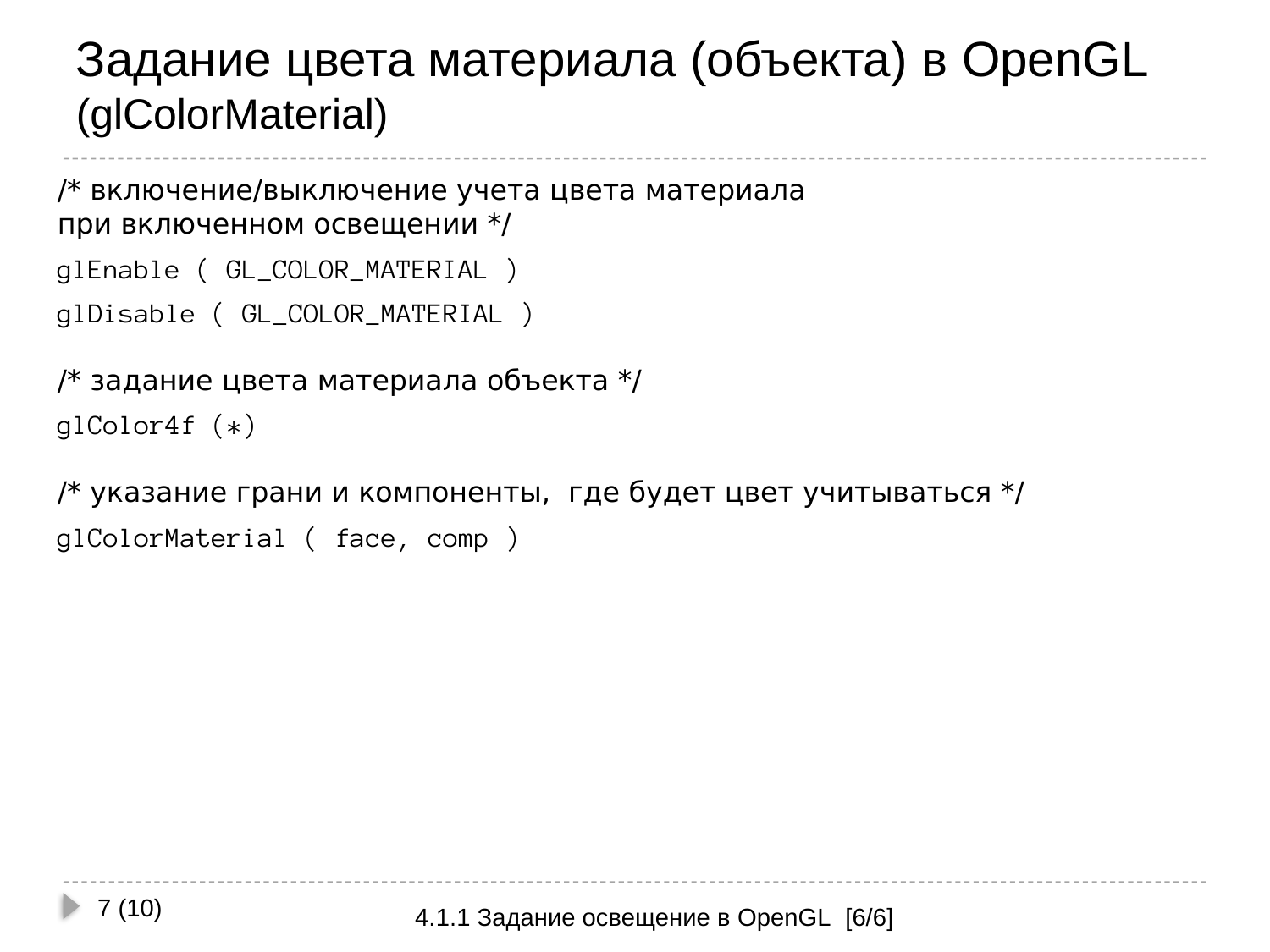

# Задание цвета материала (объекта) в OpenGL (glColorMaterial)
/* включение/выключение учета цвета материала
при включенном освещении */
glEnable ( GL_COLOR_MATERIAL )
glDisable ( GL_COLOR_MATERIAL )

/* задание цвета материала объекта */
glColor4f (*)

/* указание грани и компоненты,  где будет цвет учитываться */
glColorMaterial ( face, comp )
7 (10)
4.1.1 Задание освещение в OpenGL  [6/6]